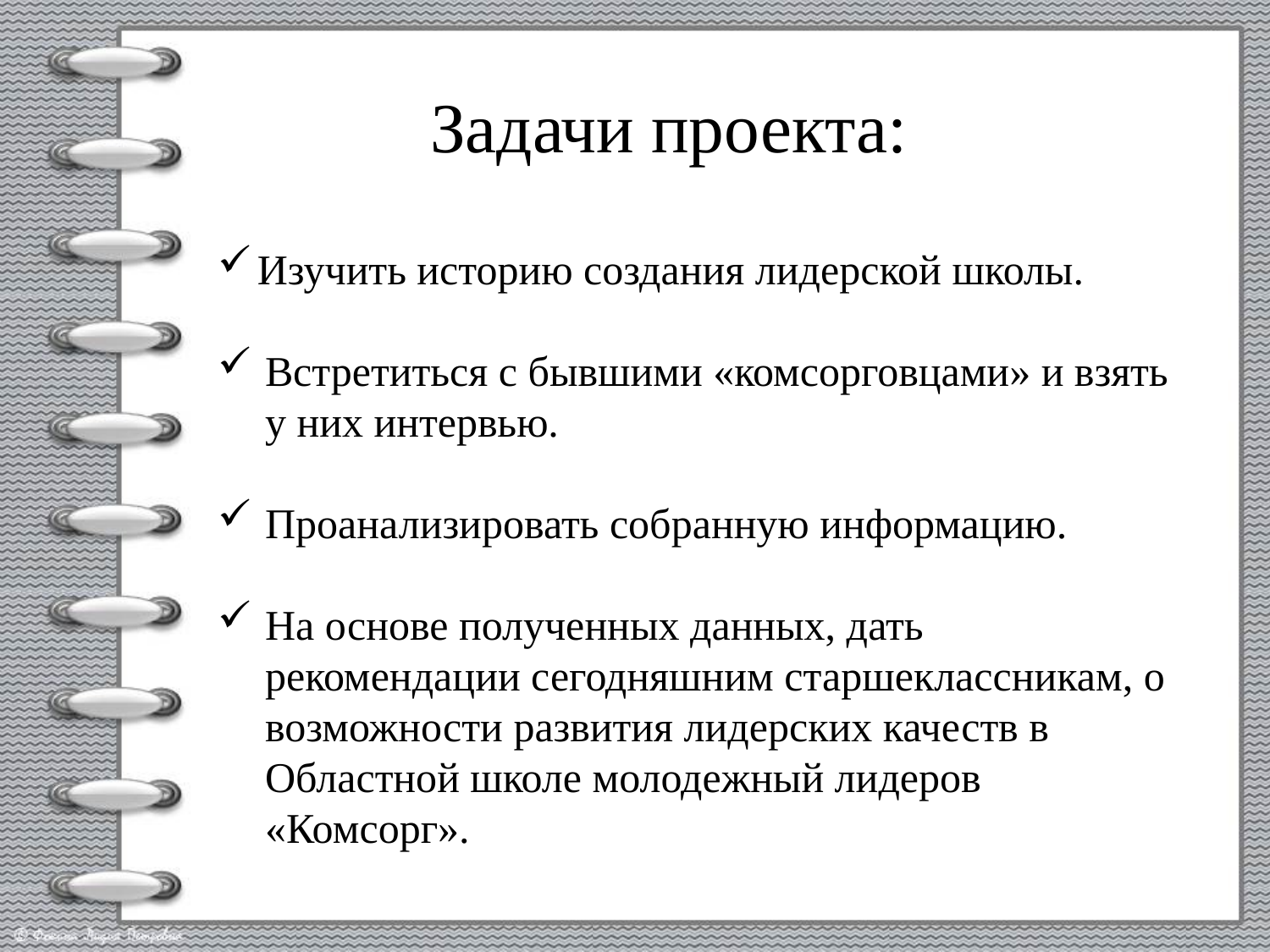

Задачи проекта:
Изучить историю создания лидерской школы.

Встретиться с бывшими «комсорговцами» и взять у них интервью.

Проанализировать собранную информацию.

На основе полученных данных, дать рекомендации сегодняшним старшеклассникам, о возможности развития лидерских качеств в Областной школе молодежный лидеров «Комсорг».